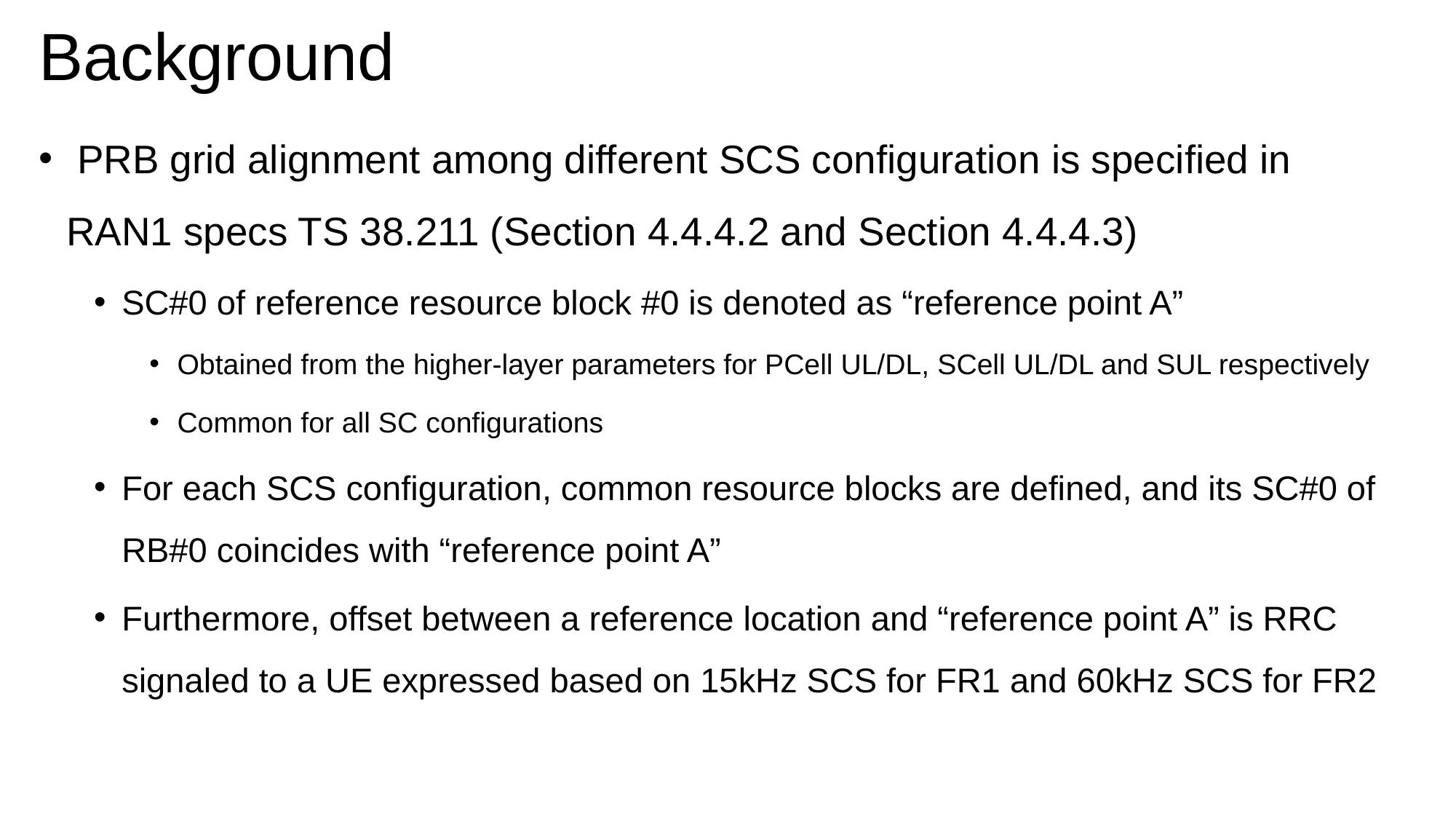

# Background
 PRB grid alignment among different SCS configuration is specified in RAN1 specs TS 38.211 (Section 4.4.4.2 and Section 4.4.4.3)
SC#0 of reference resource block #0 is denoted as “reference point A”
Obtained from the higher-layer parameters for PCell UL/DL, SCell UL/DL and SUL respectively
Common for all SC configurations
For each SCS configuration, common resource blocks are defined, and its SC#0 of RB#0 coincides with “reference point A”
Furthermore, offset between a reference location and “reference point A” is RRC signaled to a UE expressed based on 15kHz SCS for FR1 and 60kHz SCS for FR2